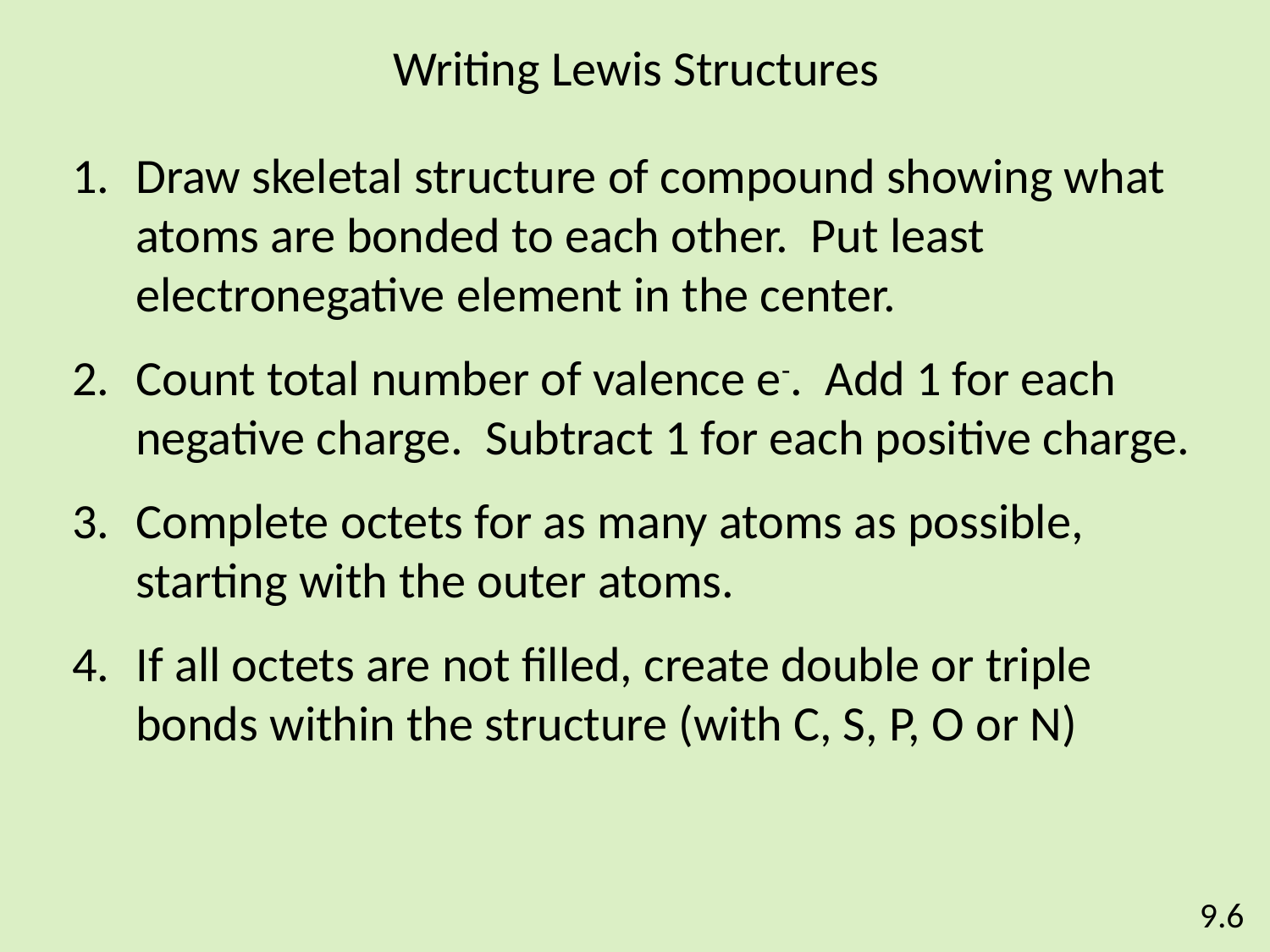

Writing Lewis Structures
Draw skeletal structure of compound showing what atoms are bonded to each other.  Put least electronegative element in the center.
Count total number of valence e-.  Add 1 for each negative charge.  Subtract 1 for each positive charge.
Complete octets for as many atoms as possible, starting with the outer atoms.
If all octets are not filled, create double or triple bonds within the structure (with C, S, P, O or N)
9.6